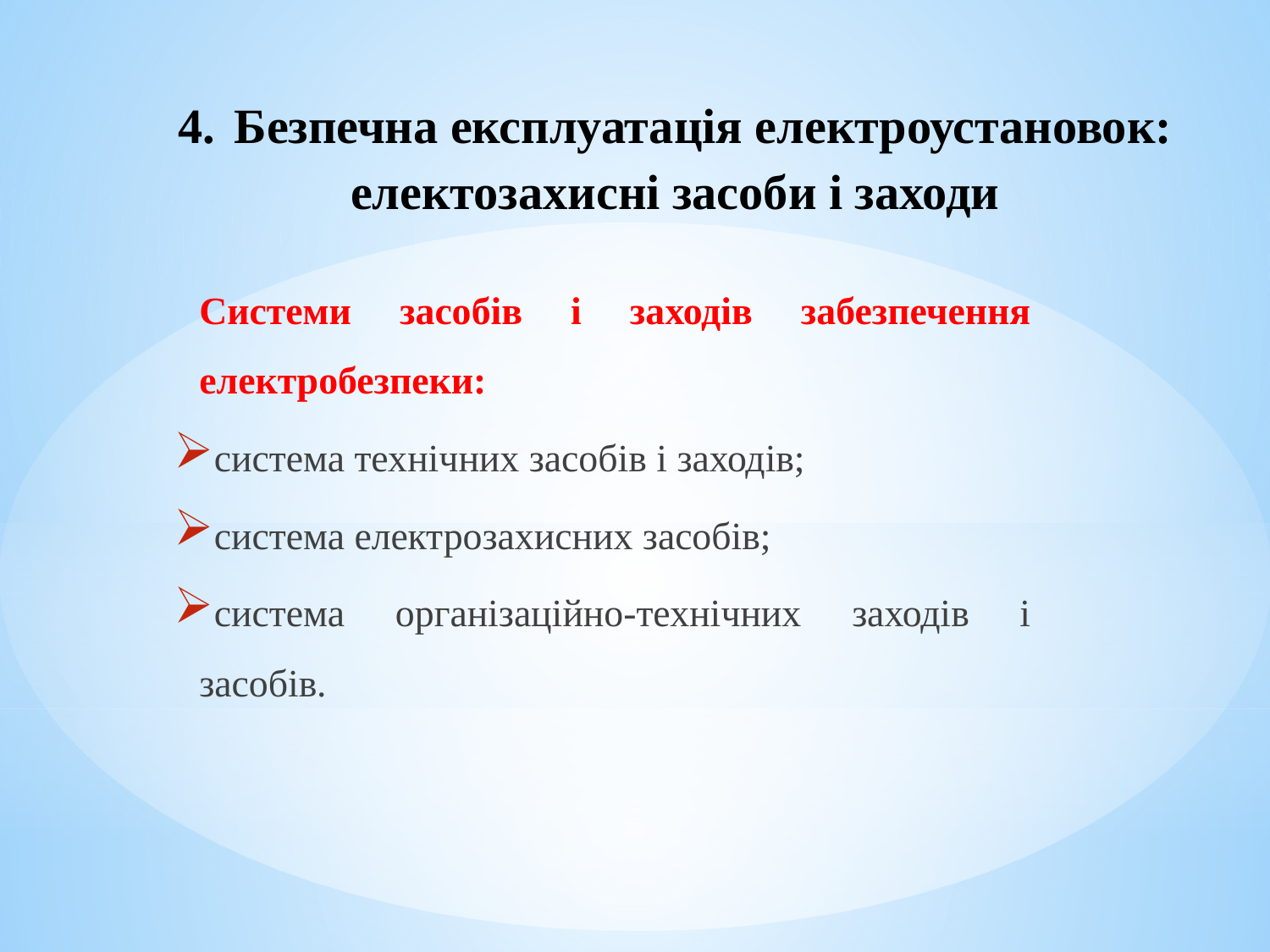

# 4. Безпечна експлуатація електроустановок: електозахисні засоби і заходи
Системи засобів і заходів забезпечення електробезпеки:
система технічних засобів і заходів;
система електрозахисних засобів;
система організаційно-технічних заходів і засобів.